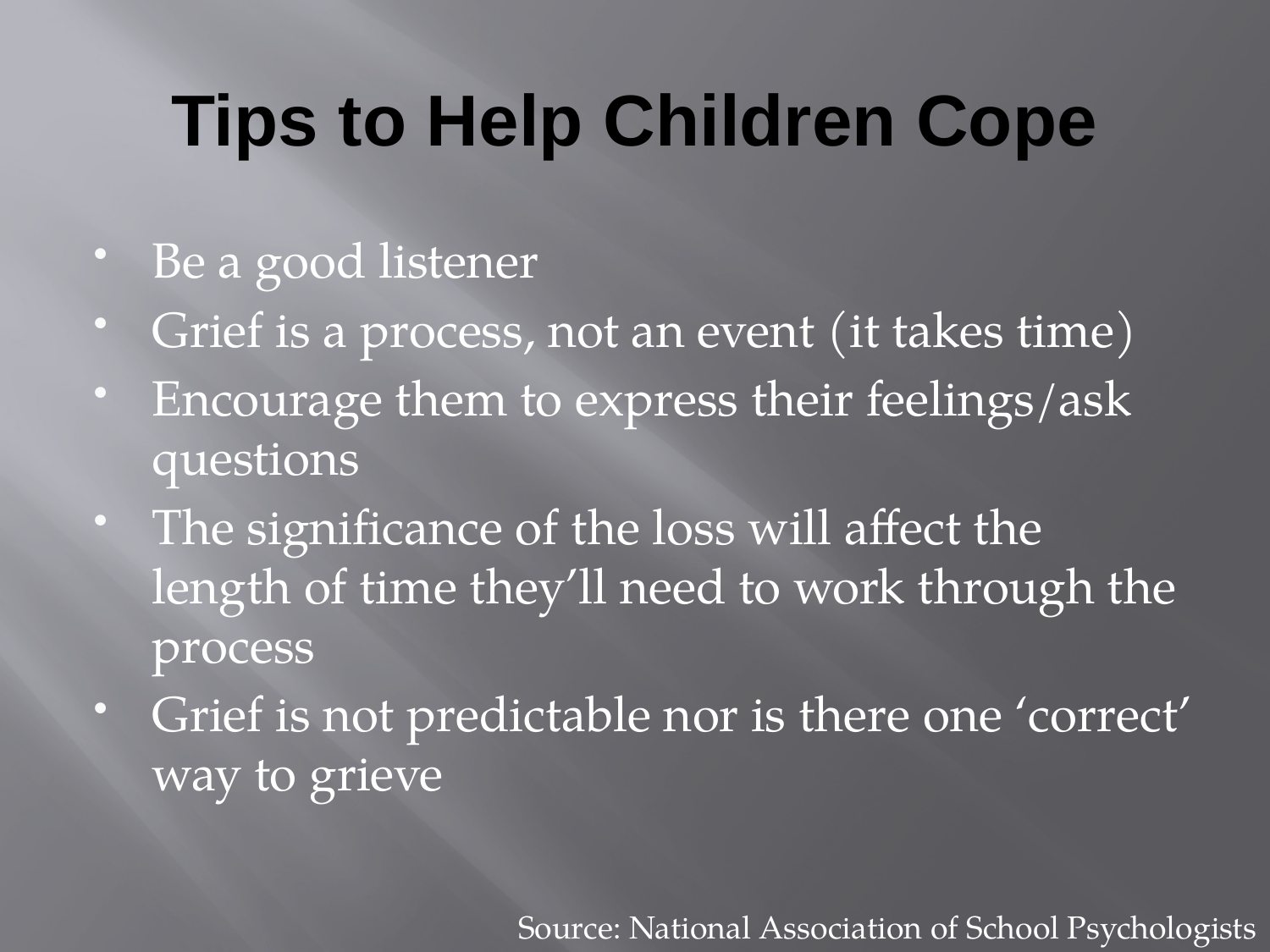

# Tips to Help Children Cope
Be a good listener
Grief is a process, not an event (it takes time)
Encourage them to express their feelings/ask questions
The significance of the loss will affect the length of time they’ll need to work through the process
Grief is not predictable nor is there one ‘correct’ way to grieve

Source: National Association of School Psychologists